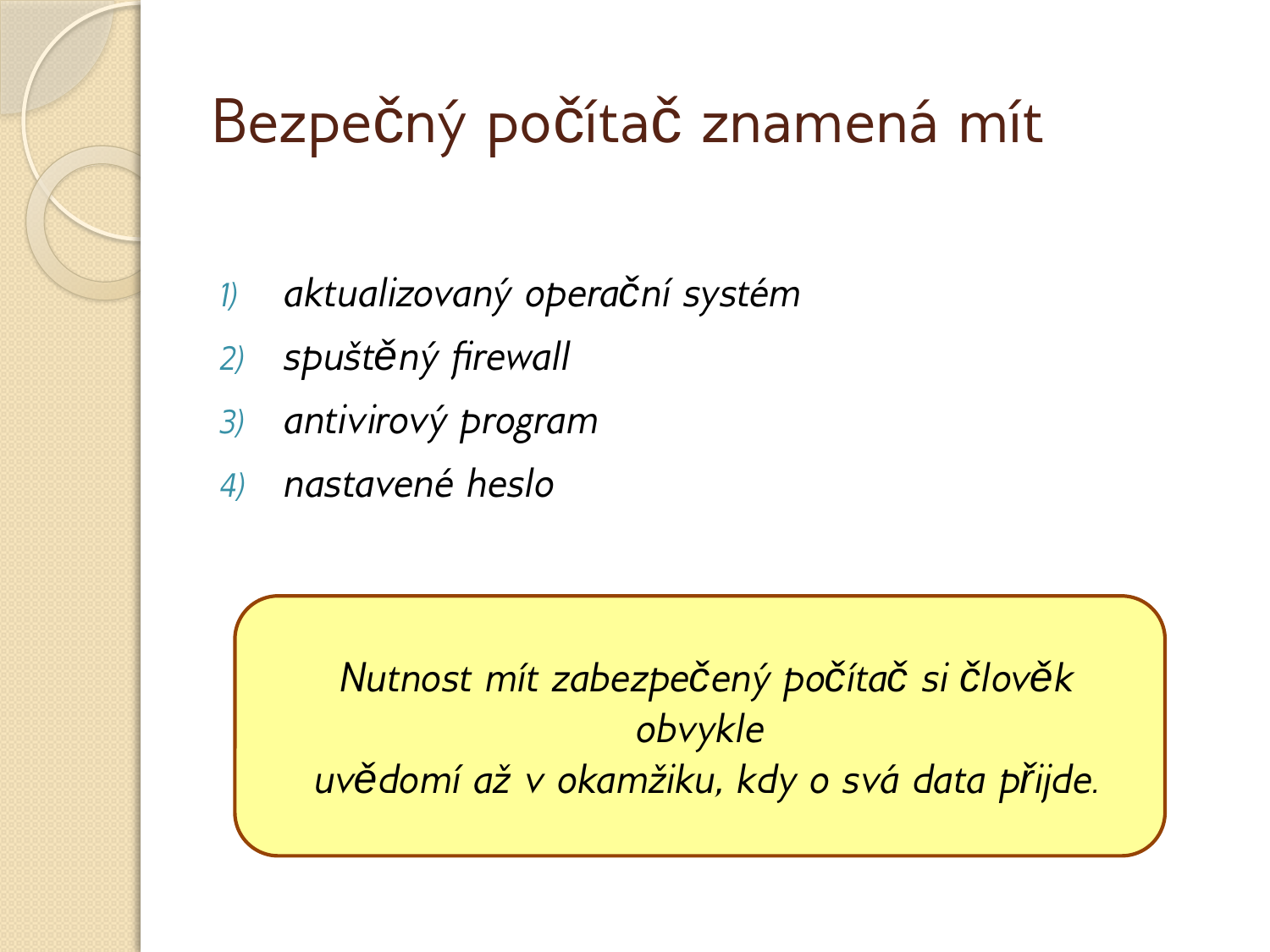

# Bezpečný počítač znamená mít
aktualizovaný operační systém
spuštěný firewall
antivirový program
nastavené heslo

Nutnost mít zabezpečený počítač si člověk obvykle
uvědomí až v okamžiku, kdy o svá data přijde.